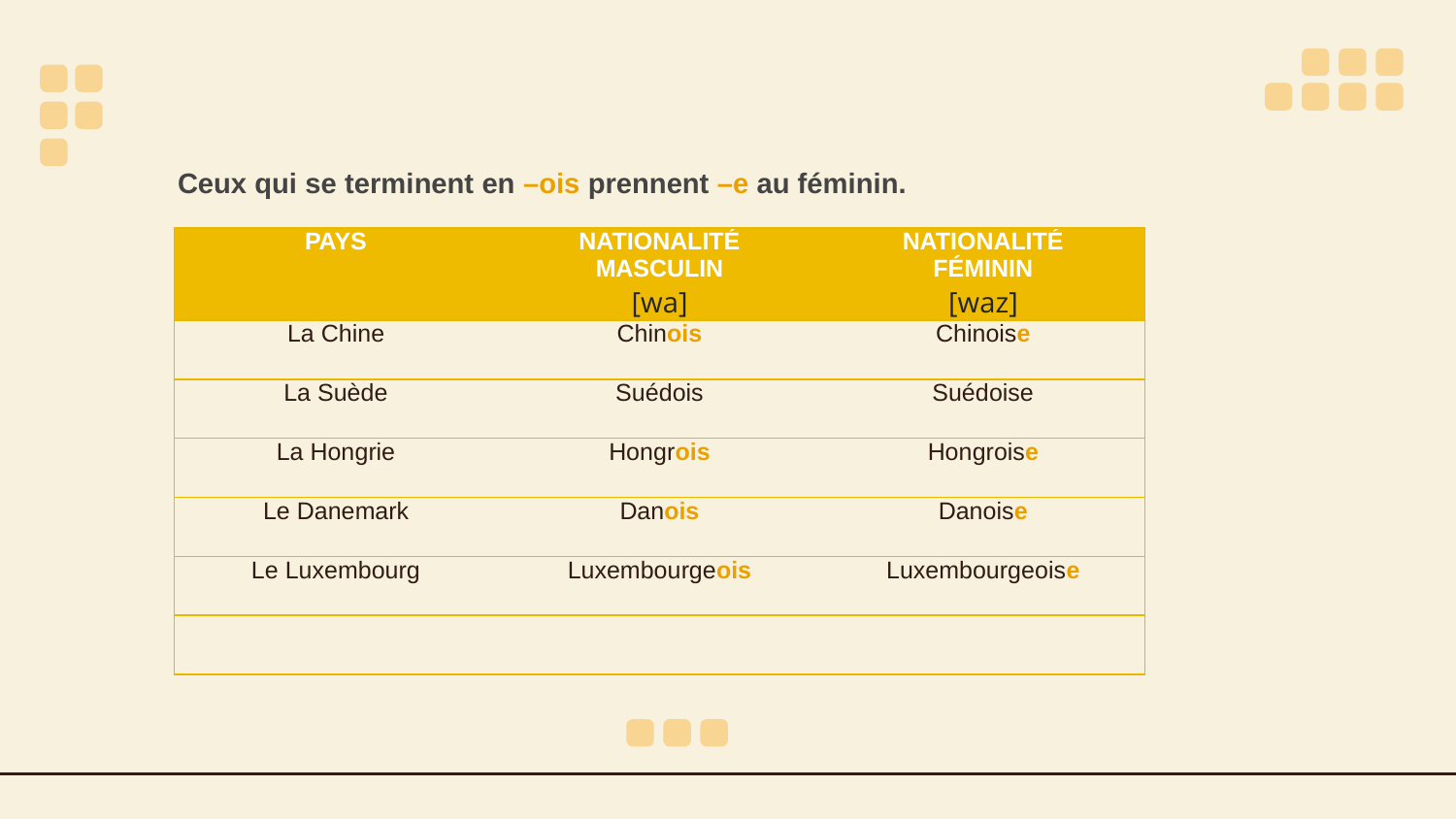

Ceux qui se terminent en –ois prennent –e au féminin.
| PAYS | NATIONALITÉ MASCULIN [wa] | NATIONALITÉ FÉMININ [waz] |
| --- | --- | --- |
| La Chine | Chinois | Chinoise |
| La Suède | Suédois | Suédoise |
| La Hongrie | Hongrois | Hongroise |
| Le Danemark | Danois | Danoise |
| Le Luxembourg | Luxembourgeois | Luxembourgeoise |
|  |  |  |